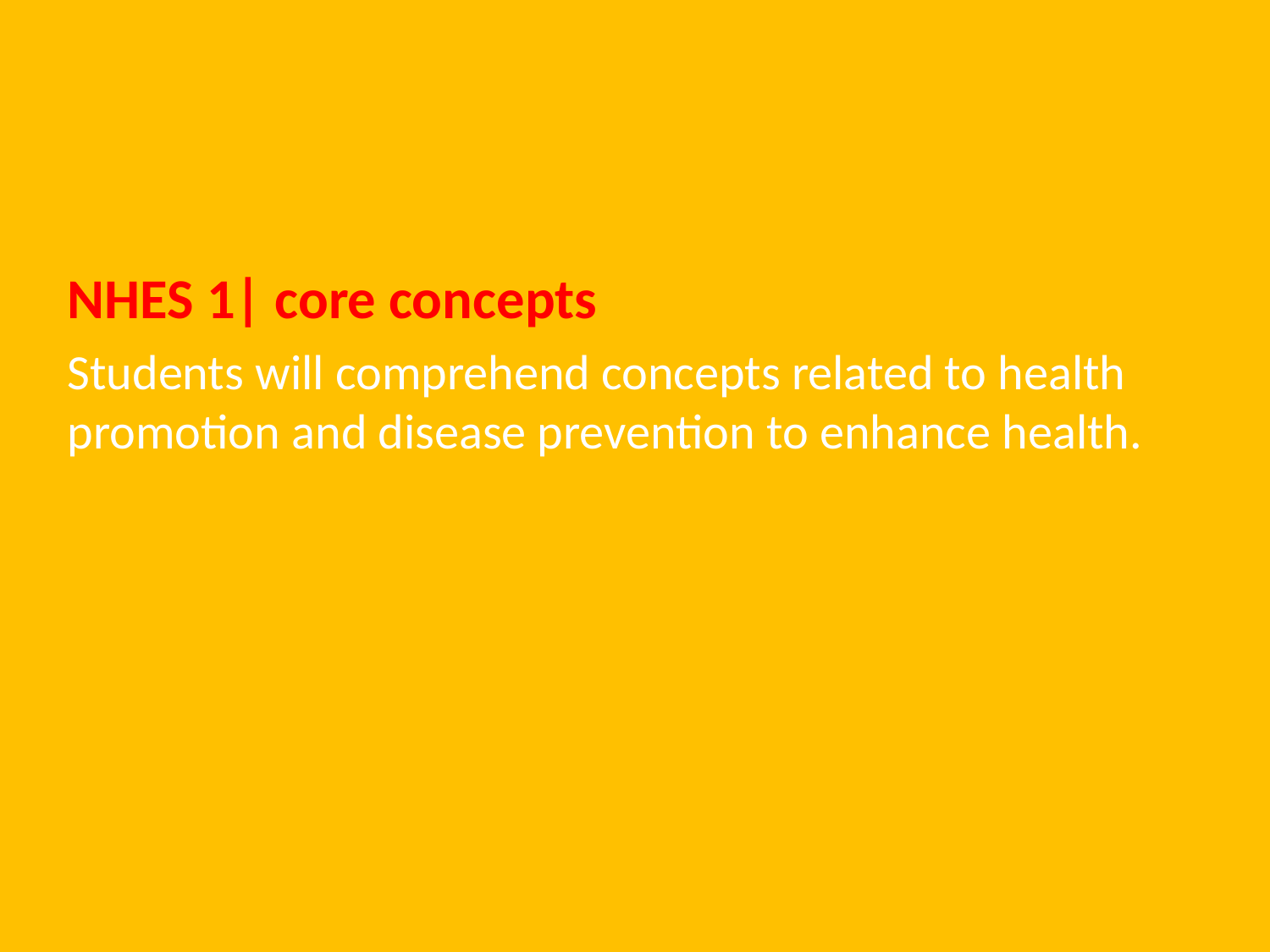

NHES 1| core concepts
Students will comprehend concepts related to health promotion and disease prevention to enhance health.